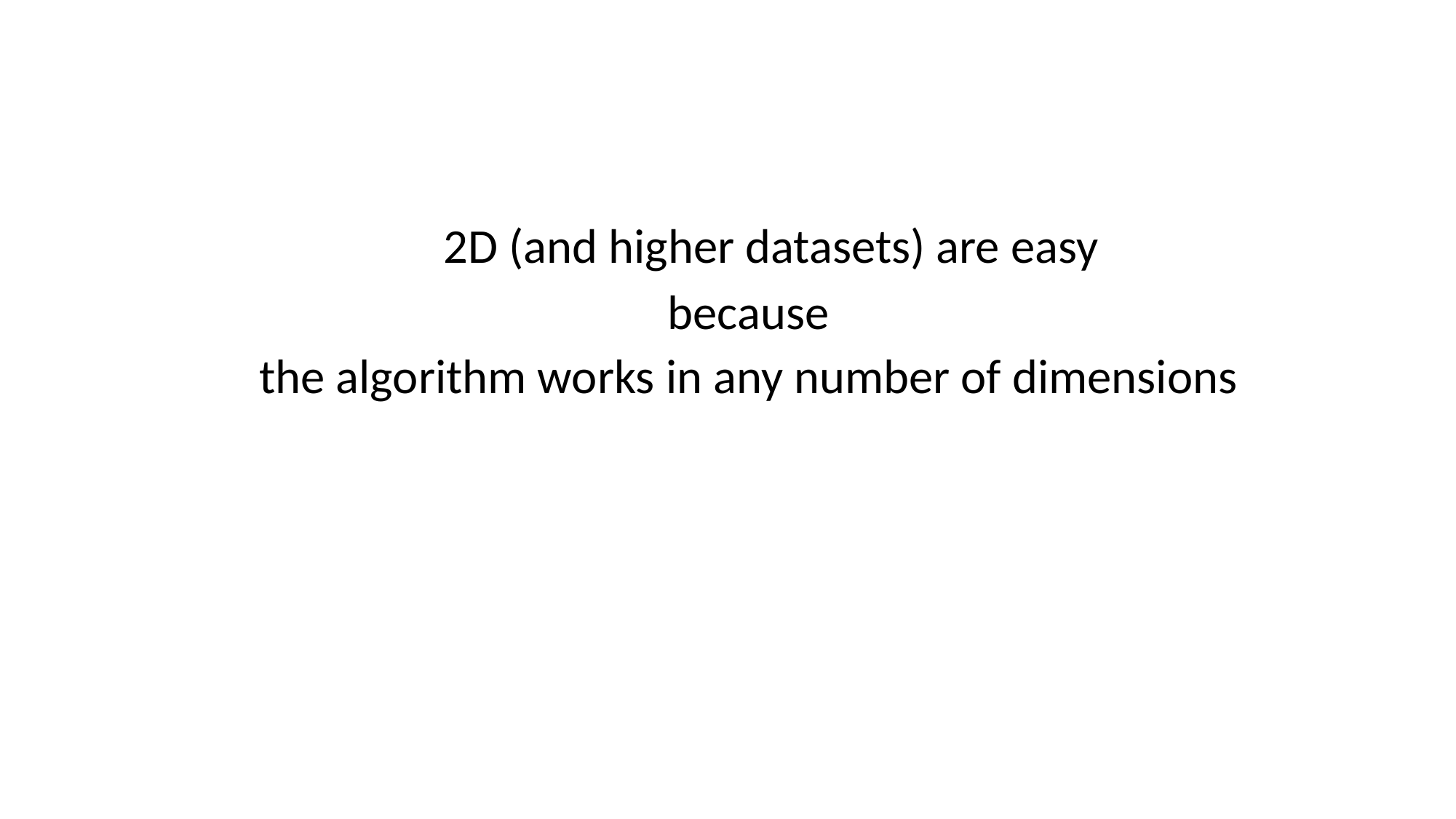

2D (and higher datasets) are easy
because
the algorithm works in any number of dimensions